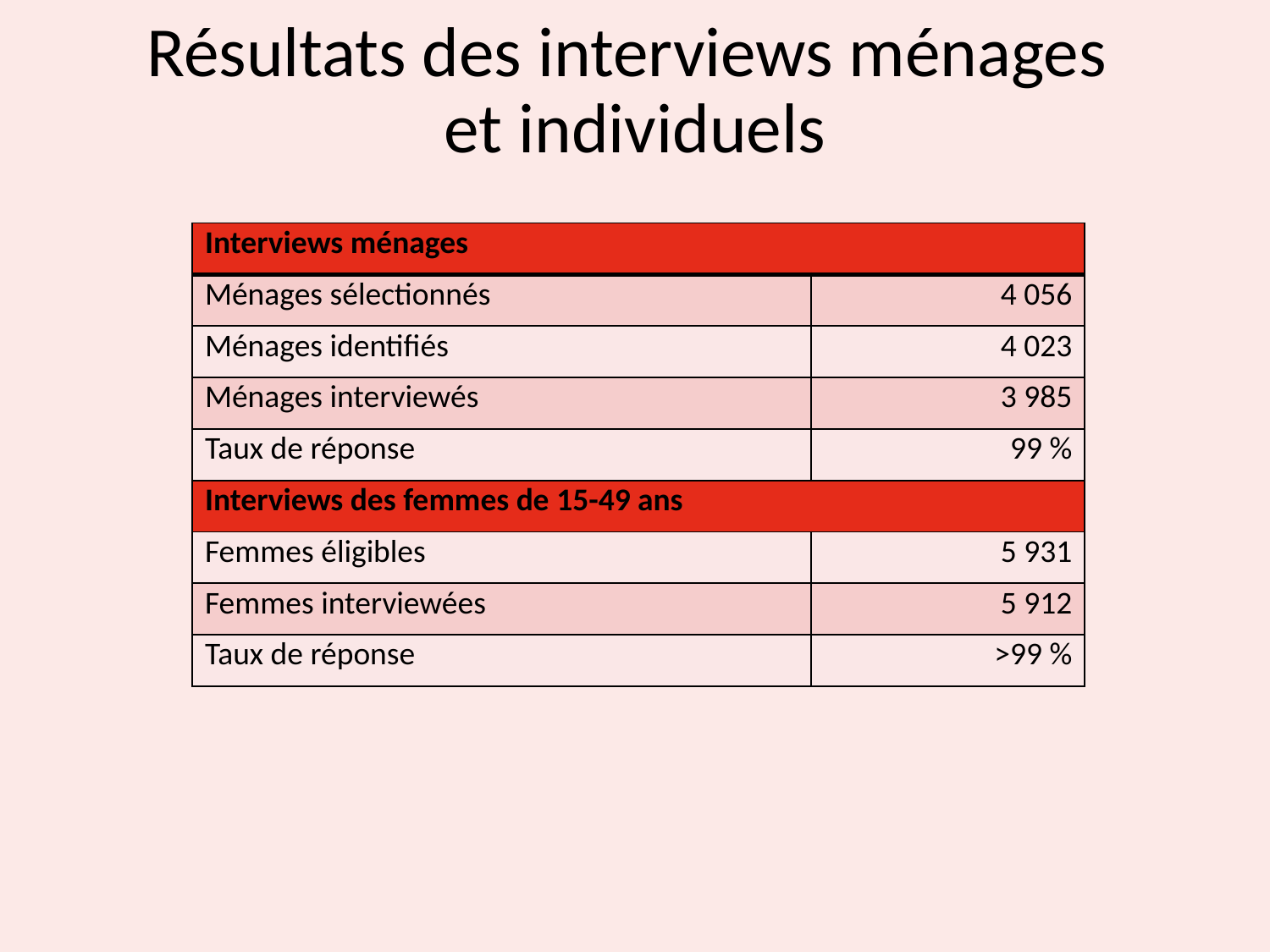

# Résultats des interviews ménages et individuels
| Interviews ménages |  |
| --- | --- |
| Ménages sélectionnés | 4 056 |
| Ménages identifiés | 4 023 |
| Ménages interviewés | 3 985 |
| Taux de réponse | 99 % |
| Interviews des femmes de 15-49 ans |  |
| Femmes éligibles | 5 931 |
| Femmes interviewées | 5 912 |
| Taux de réponse | >99 % |